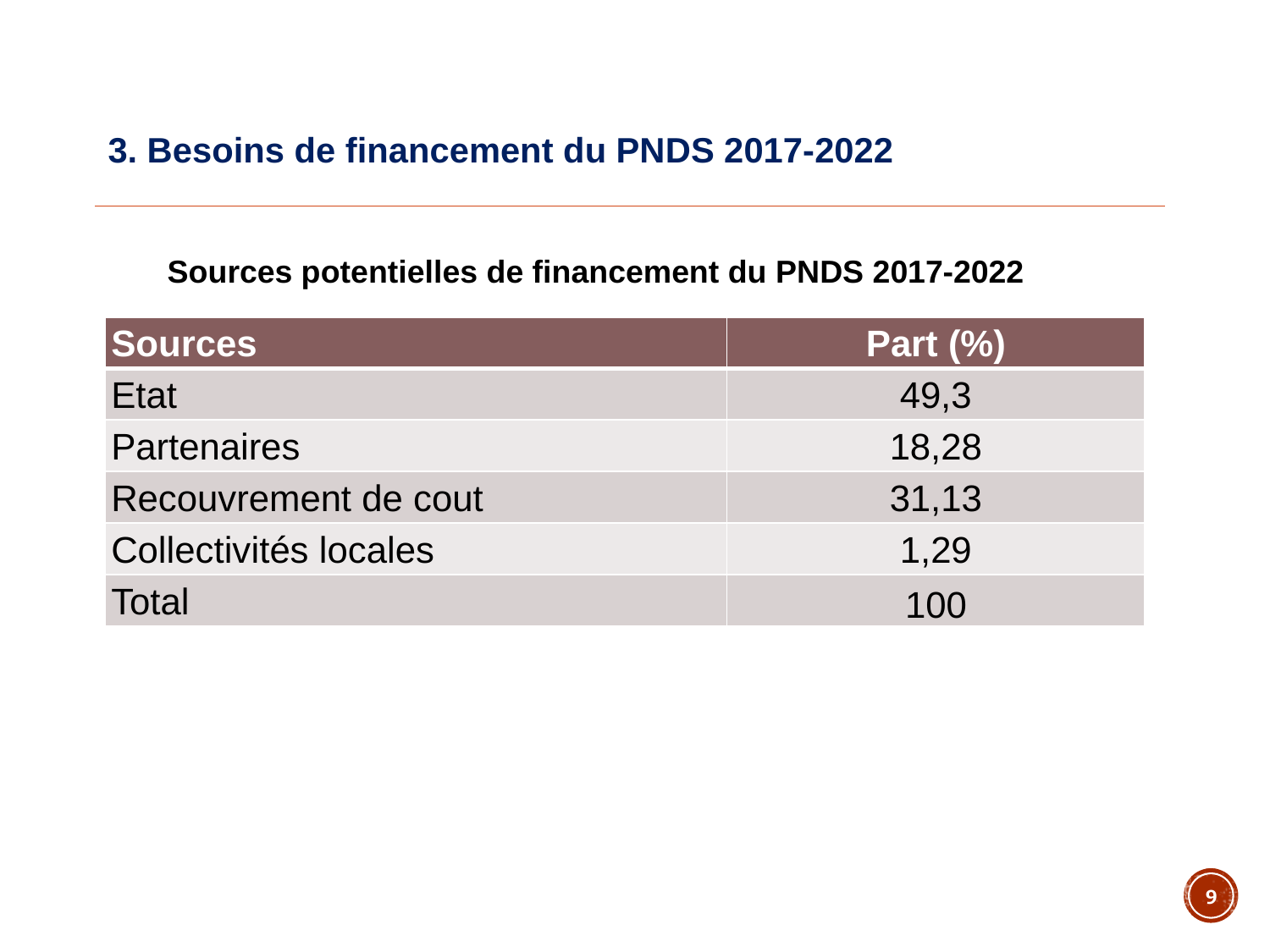

# 3. Besoins de financement du PNDS 2017-2022
Sources potentielles de financement du PNDS 2017-2022
| Sources | Part (%) |
| --- | --- |
| Etat | 49,3 |
| Partenaires | 18,28 |
| Recouvrement de cout | 31,13 |
| Collectivités locales | 1,29 |
| Total | 100 |
9